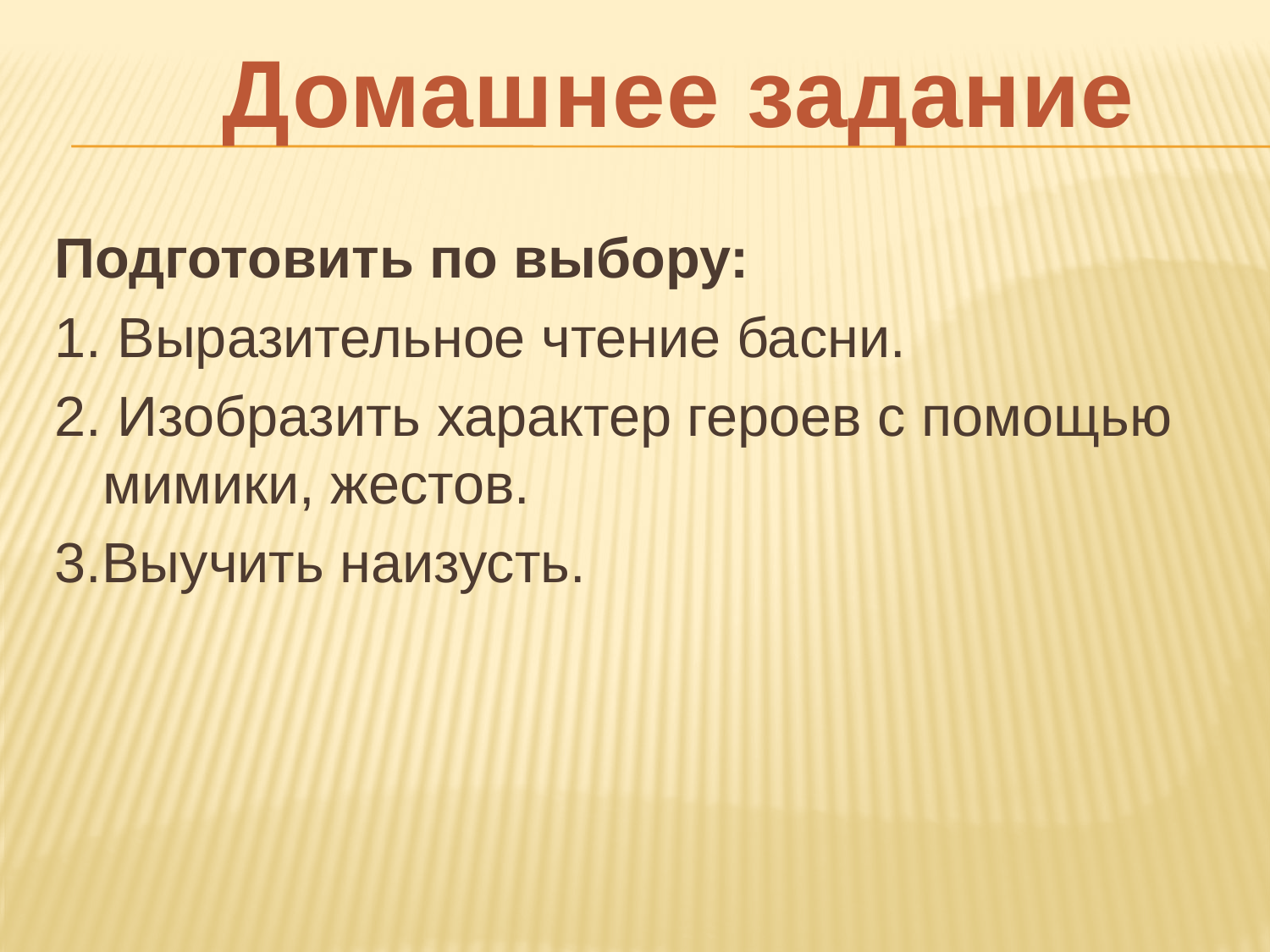

Домашнее задание
Подготовить по выбору:
1. Выразительное чтение басни.
2. Изобразить характер героев с помощью мимики, жестов.
3.Выучить наизусть.